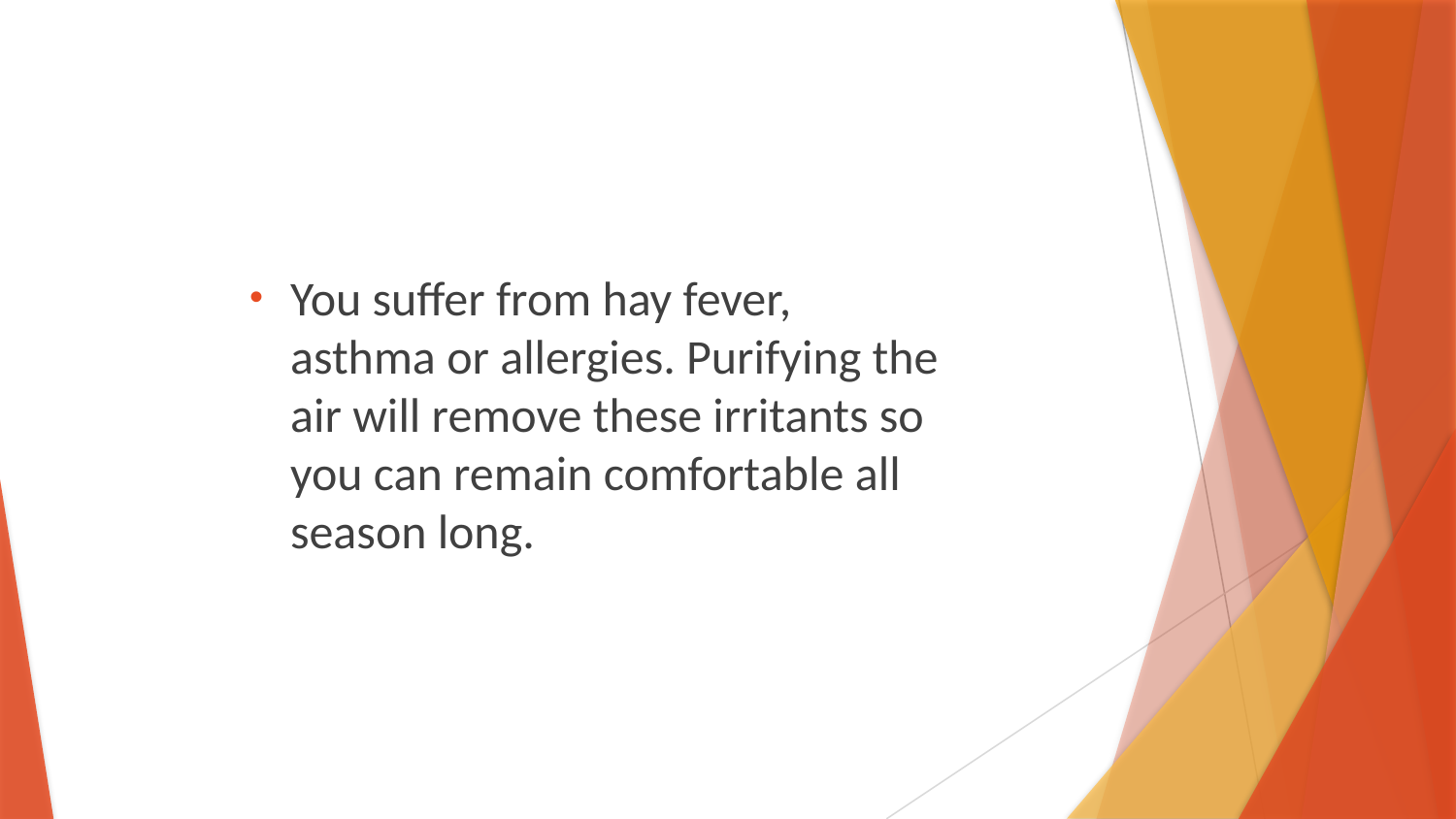

You suffer from hay fever, asthma or allergies. Purifying the air will remove these irritants so you can remain comfortable all season long.